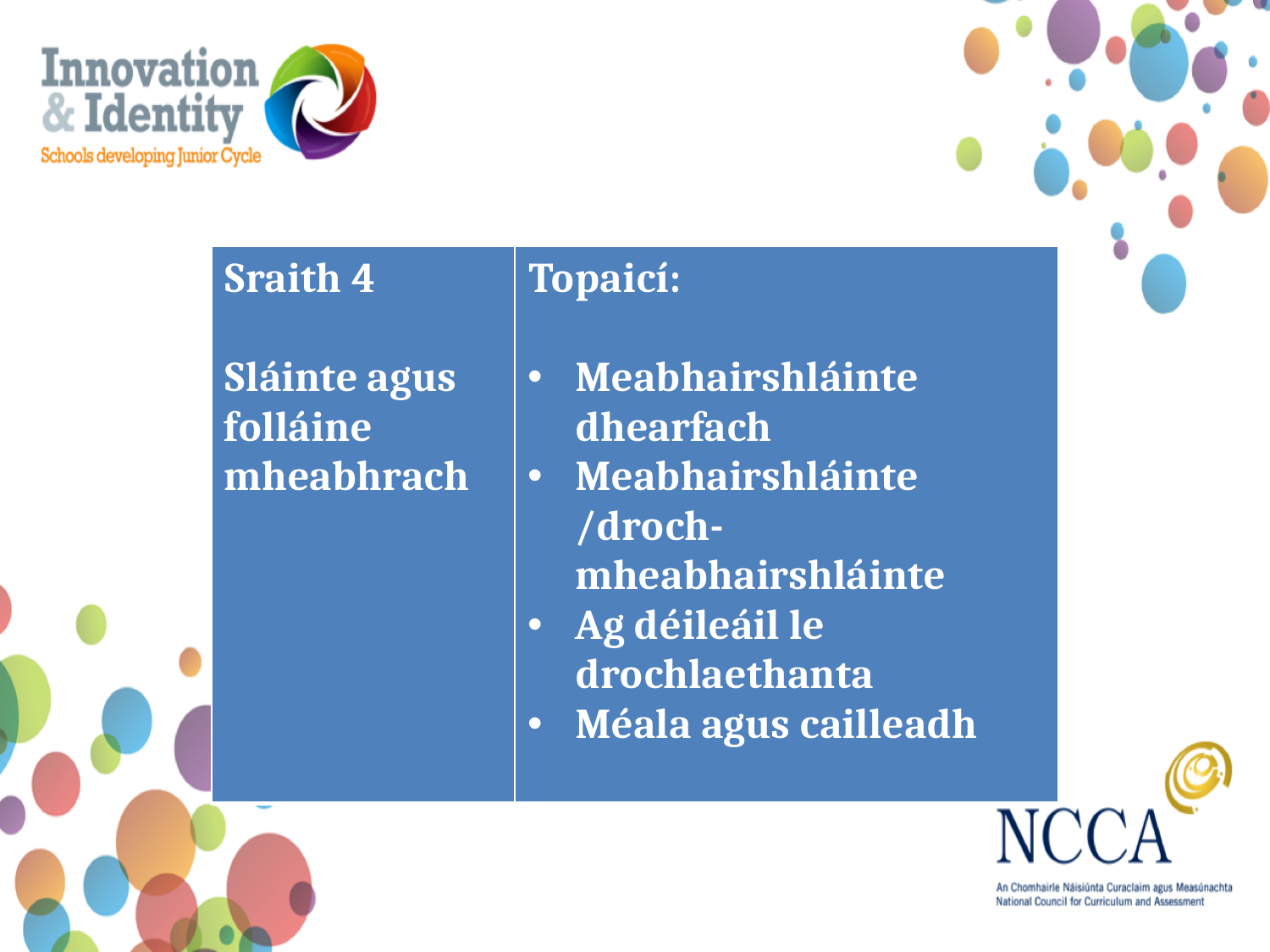

| Sraith 4 Sláinte agus folláine mheabhrach | Topaicí: Meabhairshláinte dhearfach Meabhairshláinte /droch-mheabhairshláinte Ag déileáil le drochlaethanta Méala agus cailleadh |
| --- | --- |